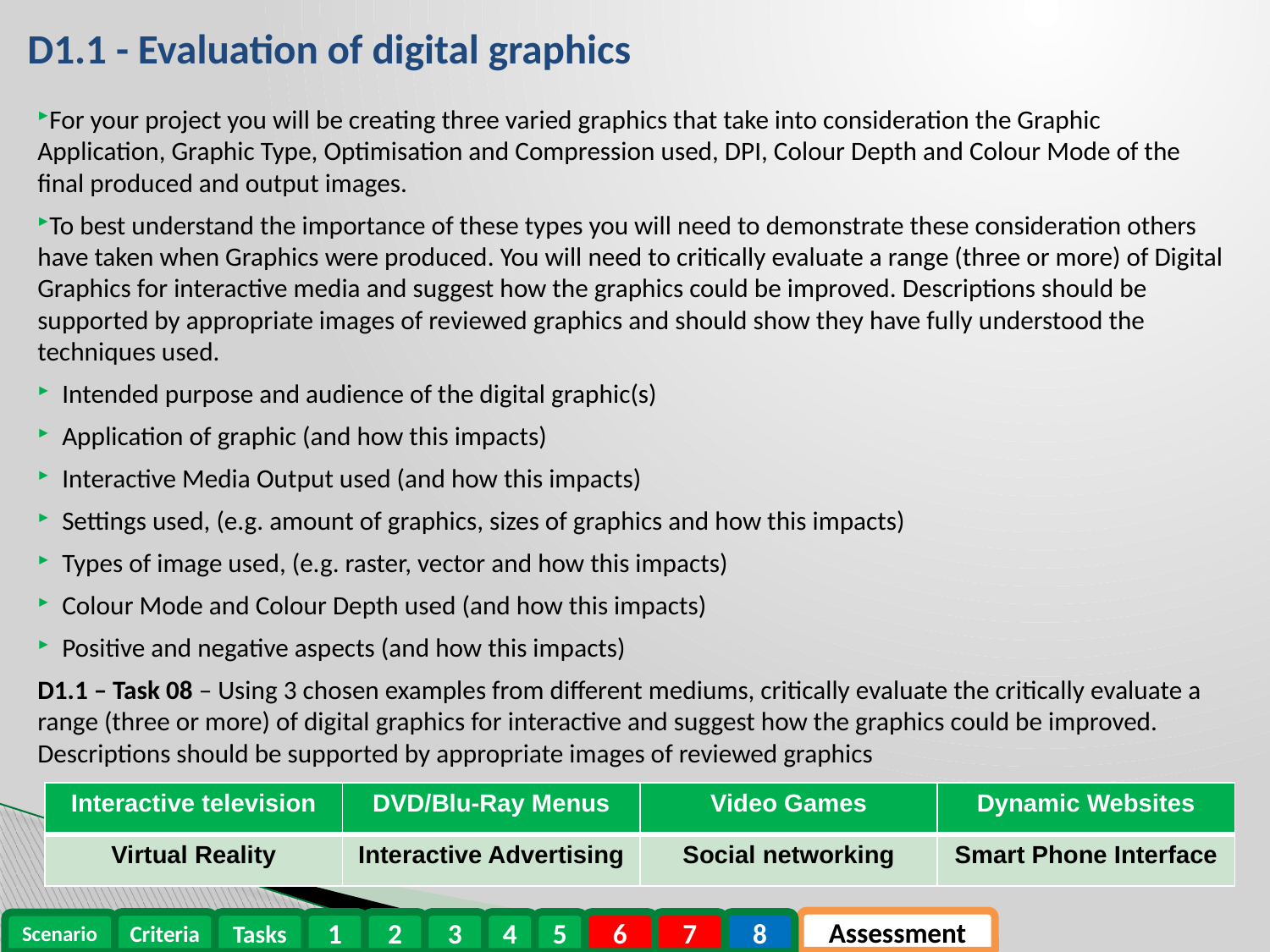

# D1.1 - Evaluation of digital graphics
For your project you will be creating three varied graphics that take into consideration the Graphic Application, Graphic Type, Optimisation and Compression used, DPI, Colour Depth and Colour Mode of the final produced and output images.
To best understand the importance of these types you will need to demonstrate these consideration others have taken when Graphics were produced. You will need to critically evaluate a range (three or more) of Digital Graphics for interactive media and suggest how the graphics could be improved. Descriptions should be supported by appropriate images of reviewed graphics and should show they have fully understood the techniques used.
Intended purpose and audience of the digital graphic(s)
Application of graphic (and how this impacts)
Interactive Media Output used (and how this impacts)
Settings used, (e.g. amount of graphics, sizes of graphics and how this impacts)
Types of image used, (e.g. raster, vector and how this impacts)
Colour Mode and Colour Depth used (and how this impacts)
Positive and negative aspects (and how this impacts)
D1.1 – Task 08 – Using 3 chosen examples from different mediums, critically evaluate the critically evaluate a range (three or more) of digital graphics for interactive and suggest how the graphics could be improved. Descriptions should be supported by appropriate images of reviewed graphics

| Interactive television | DVD/Blu-Ray Menus | Video Games | Dynamic Websites |
| --- | --- | --- | --- |
| Virtual Reality | Interactive Advertising | Social networking | Smart Phone Interface |